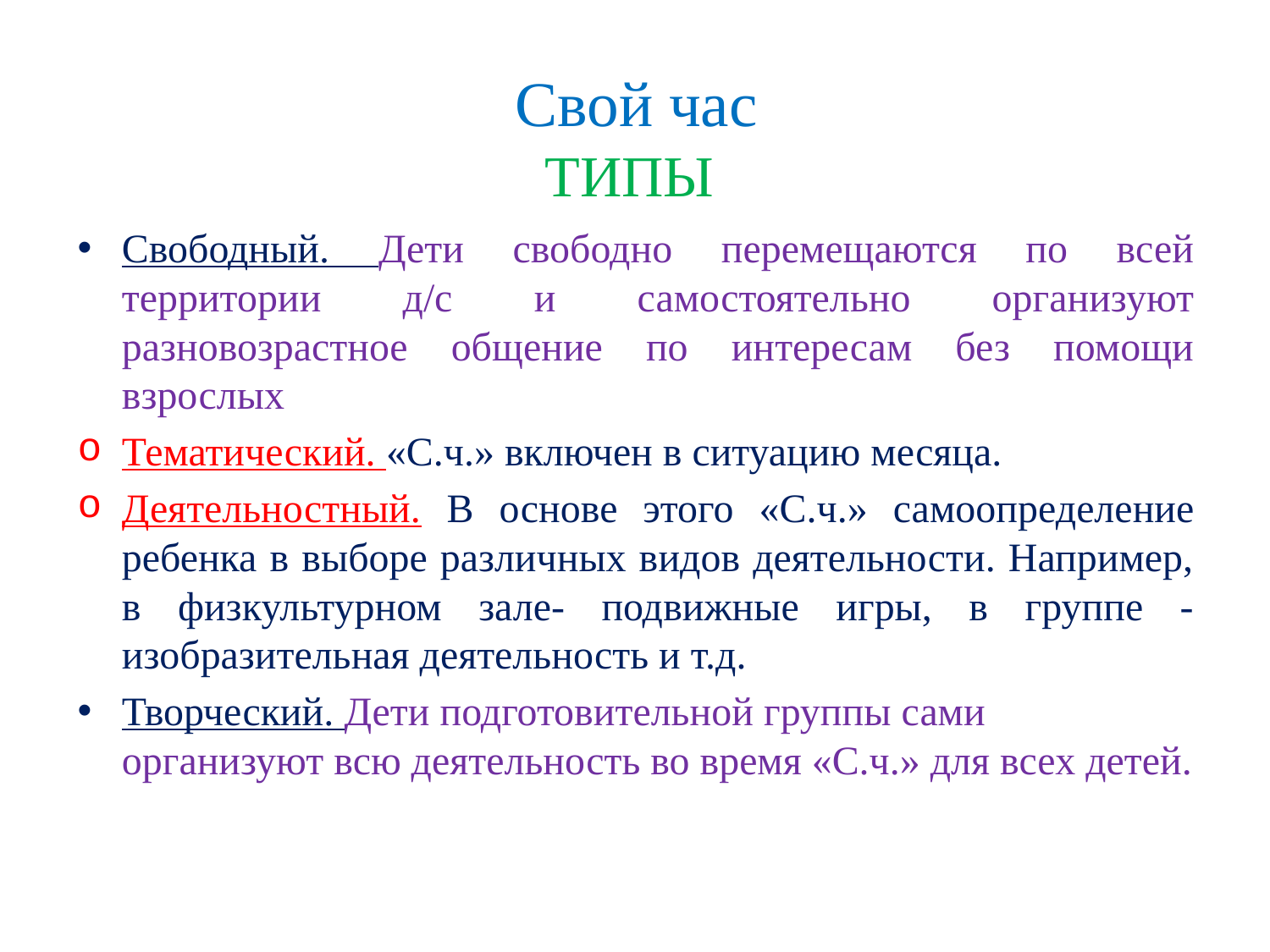

# Свой час ТИПЫ
Свободный. Дети свободно перемещаются по всей территории д/с и самостоятельно организуют разновозрастное общение по интересам без помощи взрослых
Тематический. «С.ч.» включен в ситуацию месяца.
Деятельностный. В основе этого «С.ч.» самоопределение ребенка в выборе различных видов деятельности. Например, в физкультурном зале- подвижные игры, в группе - изобразительная деятельность и т.д.
Творческий. Дети подготовительной группы сами организуют всю деятельность во время «С.ч.» для всех детей.